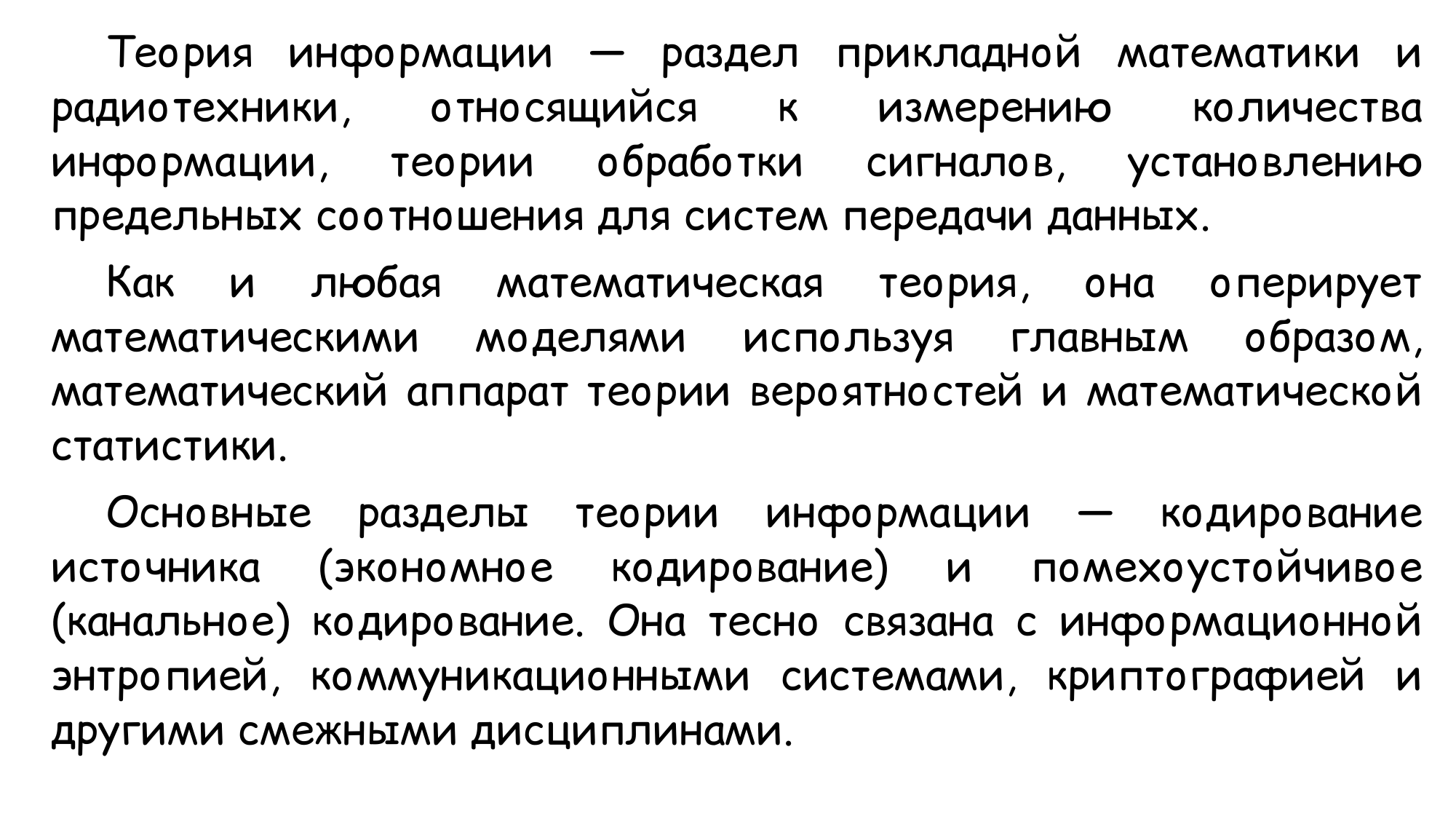

Теория информации — раздел прикладной математики и радиотехники, относящийся к измерению количества информации, теории обработки сигналов, установлению предельных соотношения для систем передачи данных.
Как и любая математическая теория, она оперирует математическими моделями используя главным образом, математический аппарат теории вероятностей и математической статистики.
Основные разделы теории информации — кодирование источника (экономное кодирование) и помехоустойчивое (канальное) кодирование. Она тесно связана с информационной энтропией, коммуникационными системами, криптографией и другими смежными дисциплинами.